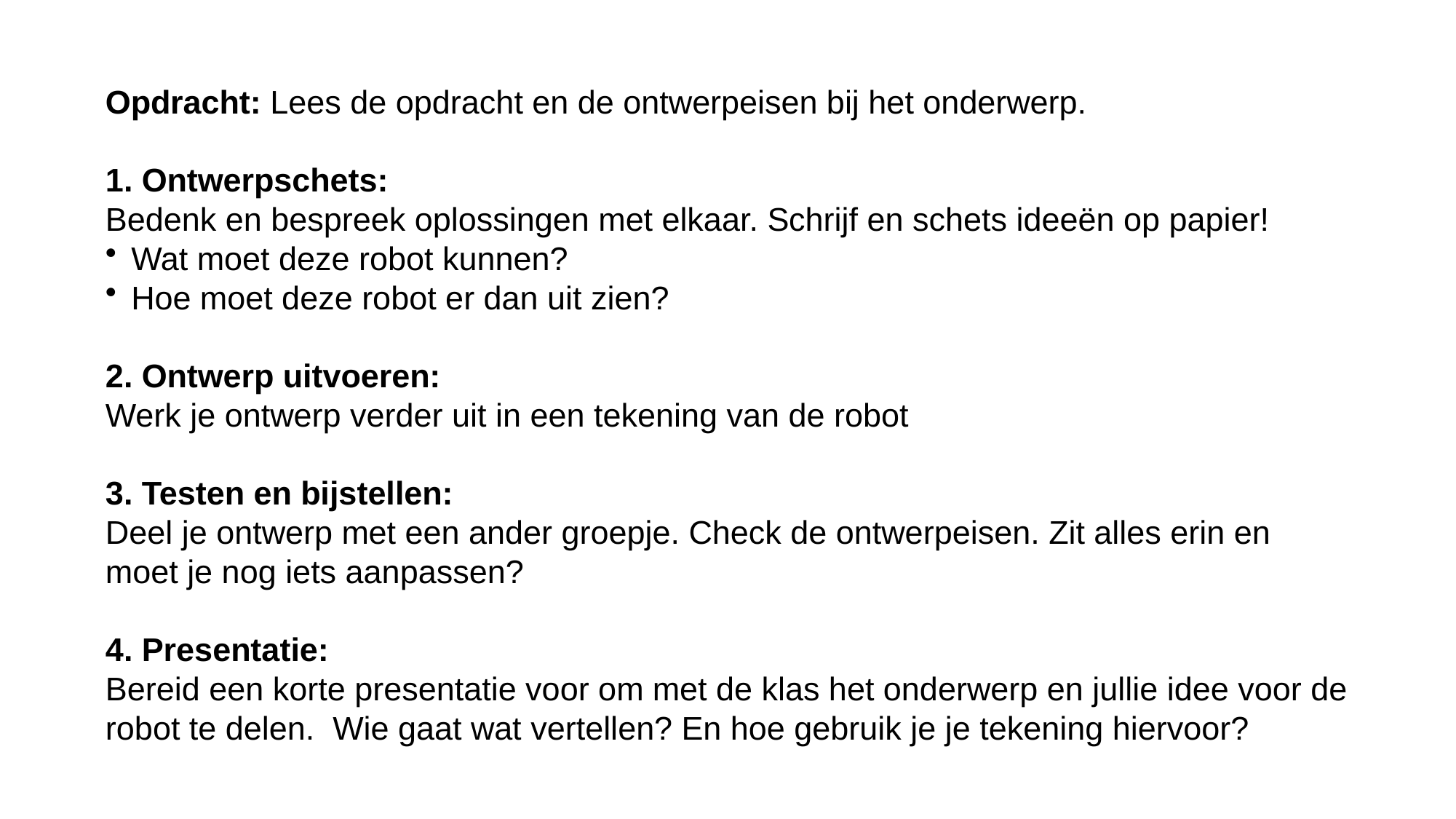

Opdracht: Lees de opdracht en de ontwerpeisen bij het onderwerp.

1. Ontwerpschets:
Bedenk en bespreek oplossingen met elkaar. Schrijf en schets ideeën op papier!
Wat moet deze robot kunnen?
Hoe moet deze robot er dan uit zien?

2. Ontwerp uitvoeren:
Werk je ontwerp verder uit in een tekening van de robot

3. Testen en bijstellen:
Deel je ontwerp met een ander groepje. Check de ontwerpeisen. Zit alles erin en moet je nog iets aanpassen?

4. Presentatie:
Bereid een korte presentatie voor om met de klas het onderwerp en jullie idee voor de robot te delen.  Wie gaat wat vertellen? En hoe gebruik je je tekening hiervoor?